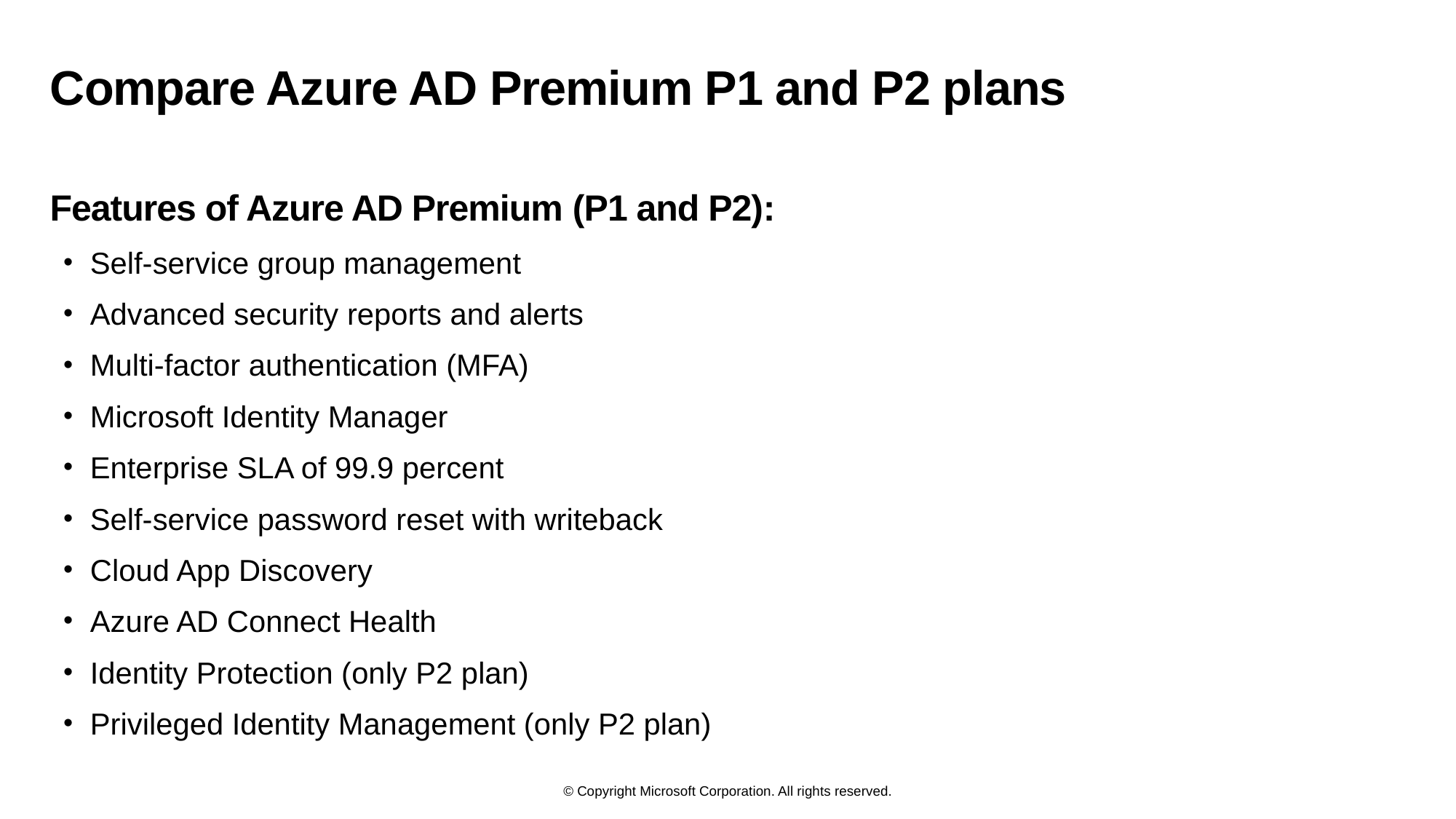

# Compare Azure AD Premium P1 and P2 plans
Features of Azure AD Premium (P1 and P2):
Self-service group management
Advanced security reports and alerts
Multi-factor authentication (MFA)
Microsoft Identity Manager
Enterprise SLA of 99.9 percent
Self-service password reset with writeback
Cloud App Discovery
Azure AD Connect Health
Identity Protection (only P2 plan)
Privileged Identity Management (only P2 plan)